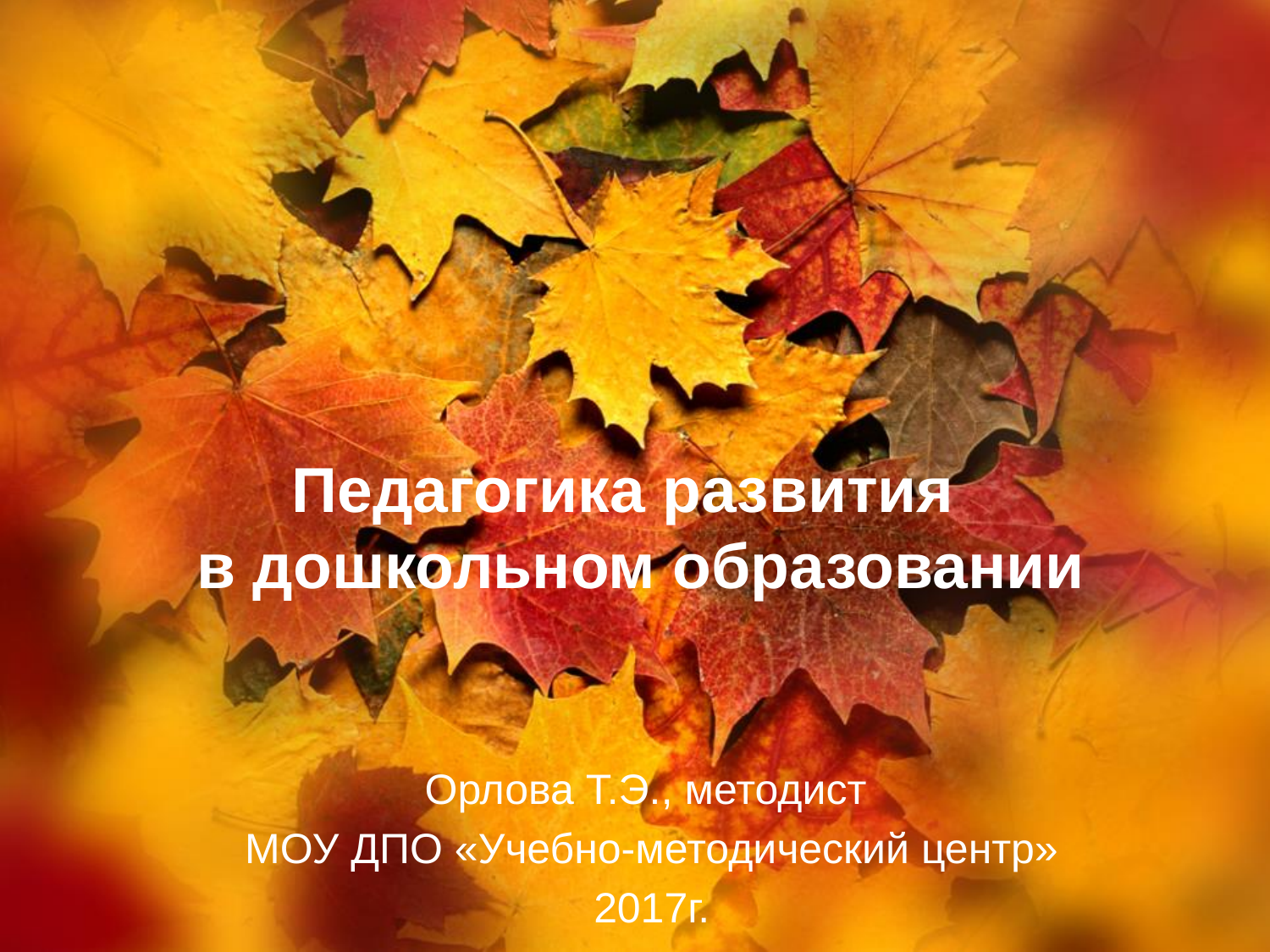

# Педагогика развития в дошкольном образовании
Орлова Т.Э., методист
МОУ ДПО «Учебно-методический центр»
2017г.